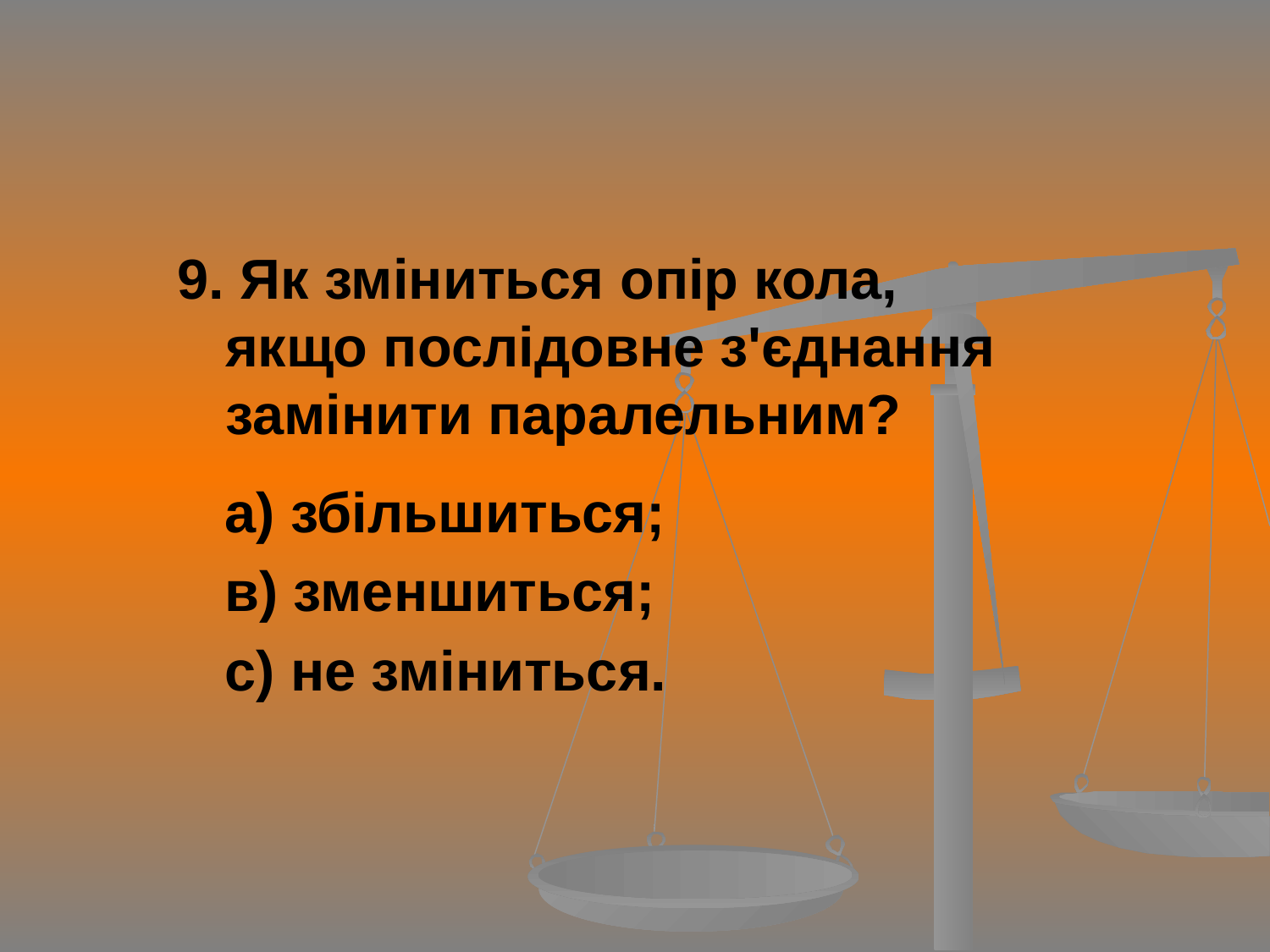

#
9. Як зміниться опір кола, якщо послідовне з'єднання замінити паралельним?

   а) збільшиться;
   в) зменшиться;
   с) не зміниться.